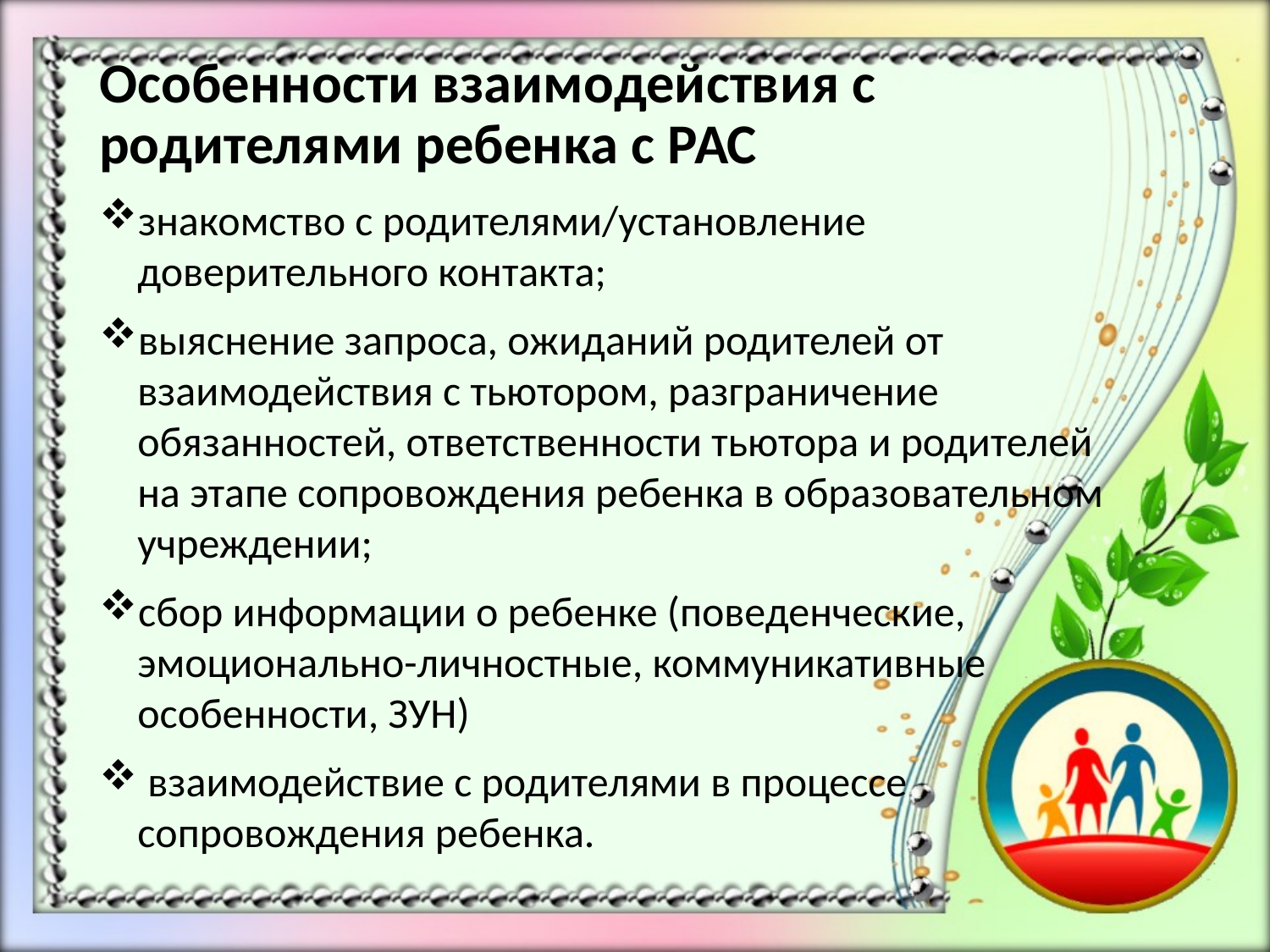

Особенности взаимодействия с родителями ребенка с РАС
знакомство с родителями/установление доверительного контакта;
выяснение запроса, ожиданий родителей от взаимодействия с тьютором, разграничение обязанностей, ответственности тьютора и родителей на этапе сопровождения ребенка в образовательном учреждении;
сбор информации о ребенке (поведенческие, эмоционально-личностные, коммуникативные особенности, ЗУН)
 взаимодействие с родителями в процессе сопровождения ребенка.

#